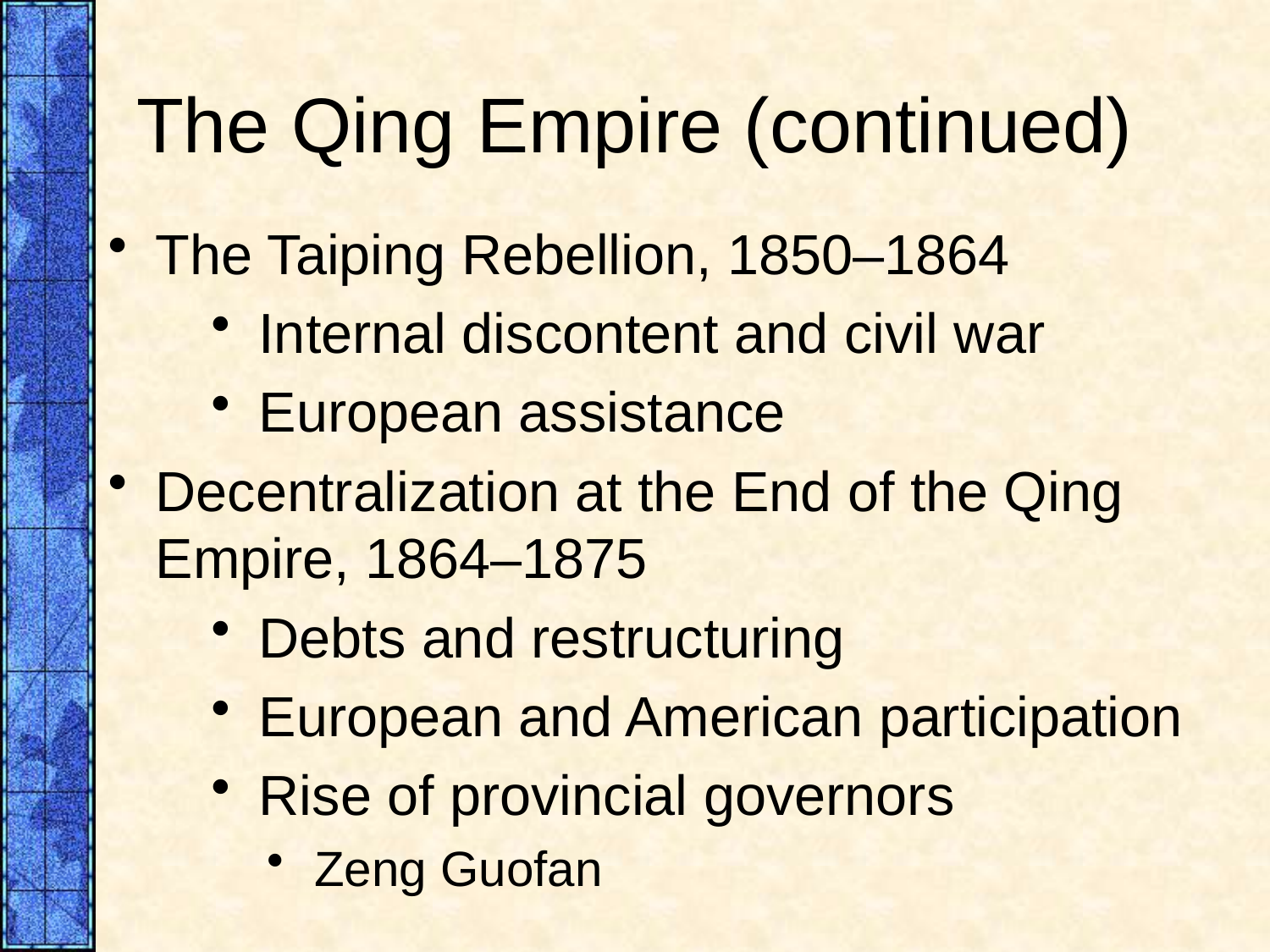

# The Qing Empire (continued)
The Taiping Rebellion, 1850–1864
Internal discontent and civil war
European assistance
Decentralization at the End of the Qing Empire, 1864–1875
Debts and restructuring
European and American participation
Rise of provincial governors
Zeng Guofan